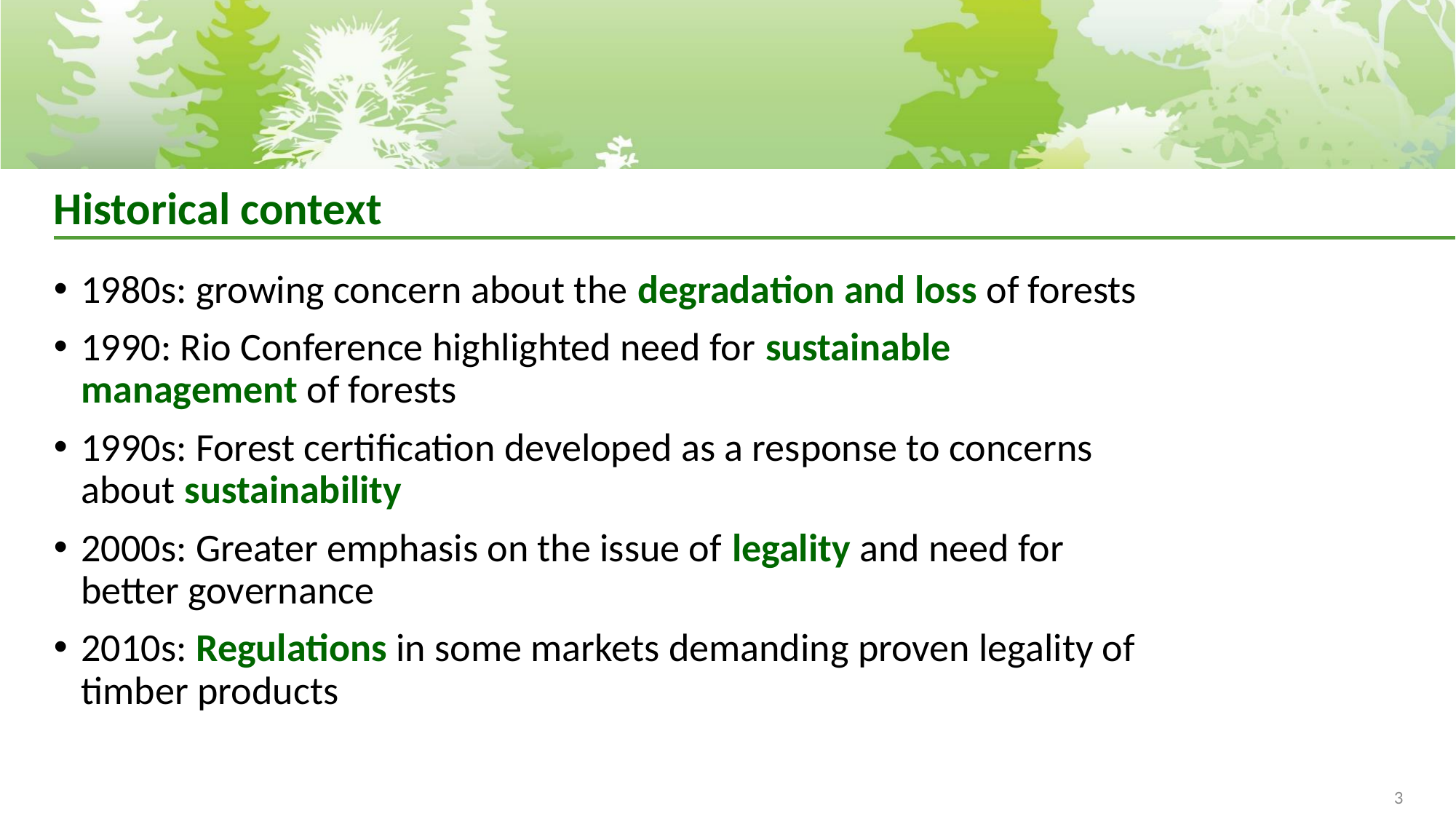

# Historical context
1980s: growing concern about the degradation and loss of forests
1990: Rio Conference highlighted need for sustainable management of forests
1990s: Forest certification developed as a response to concerns about sustainability
2000s: Greater emphasis on the issue of legality and need for better governance
2010s: Regulations in some markets demanding proven legality of timber products
3